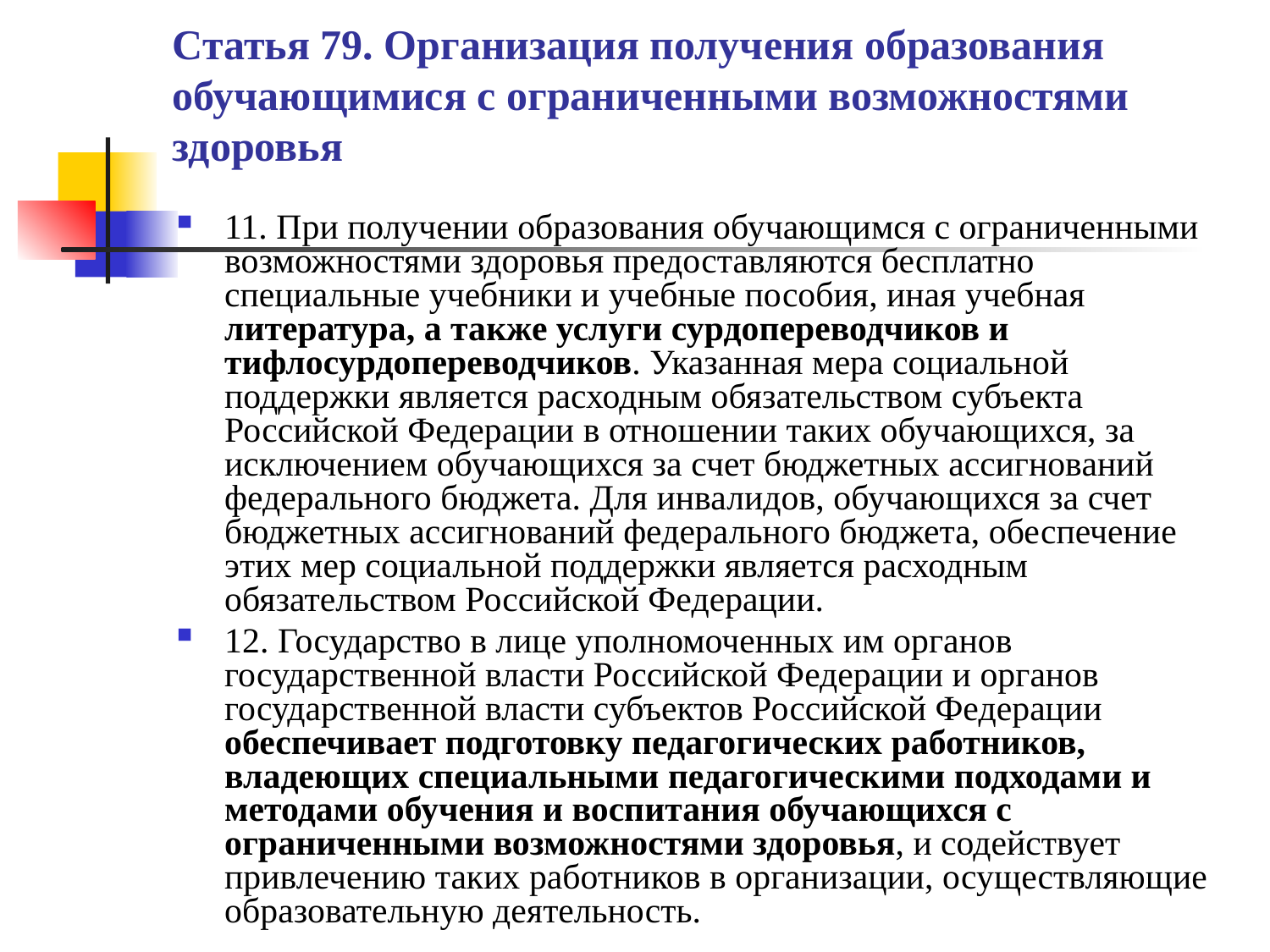

# Статья 79. Организация получения образования обучающимися с ограниченными возможностями здоровья
11. При получении образования обучающимся с ограниченными возможностями здоровья предоставляются бесплатно специальные учебники и учебные пособия, иная учебная литература, а также услуги сурдопереводчиков и тифлосурдопереводчиков. Указанная мера социальной поддержки является расходным обязательством субъекта Российской Федерации в отношении таких обучающихся, за исключением обучающихся за счет бюджетных ассигнований федерального бюджета. Для инвалидов, обучающихся за счет бюджетных ассигнований федерального бюджета, обеспечение этих мер социальной поддержки является расходным обязательством Российской Федерации.
12. Государство в лице уполномоченных им органов государственной власти Российской Федерации и органов государственной власти субъектов Российской Федерации обеспечивает подготовку педагогических работников, владеющих специальными педагогическими подходами и методами обучения и воспитания обучающихся с ограниченными возможностями здоровья, и содействует привлечению таких работников в организации, осуществляющие образовательную деятельность.